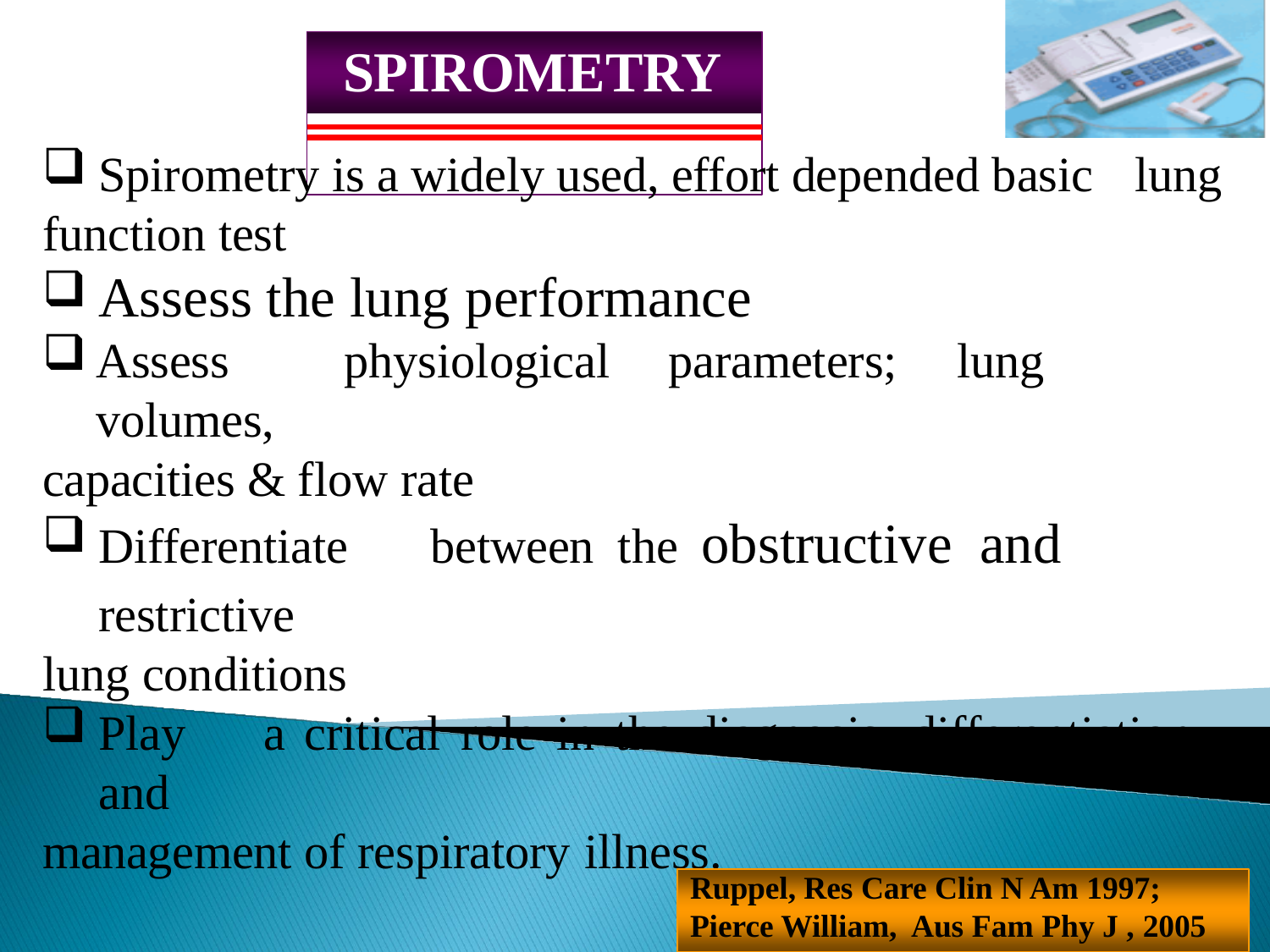

# SPIROMETRY

Spirometry is a widely used, effort depended basic   lung
function test
Assess the lung performance
Assess	physiological	parameters;	lung	volumes,
capacities & flow rate
Differentiate	between	the	obstructive	and	restrictive
lung conditions
Play	a	critical	role	in	the	diagnosis,	differentiation	and
management of respiratory illness.
Ruppel, Res Care Clin N Am 1997;
Pierce William,  Aus Fam Phy J , 2005